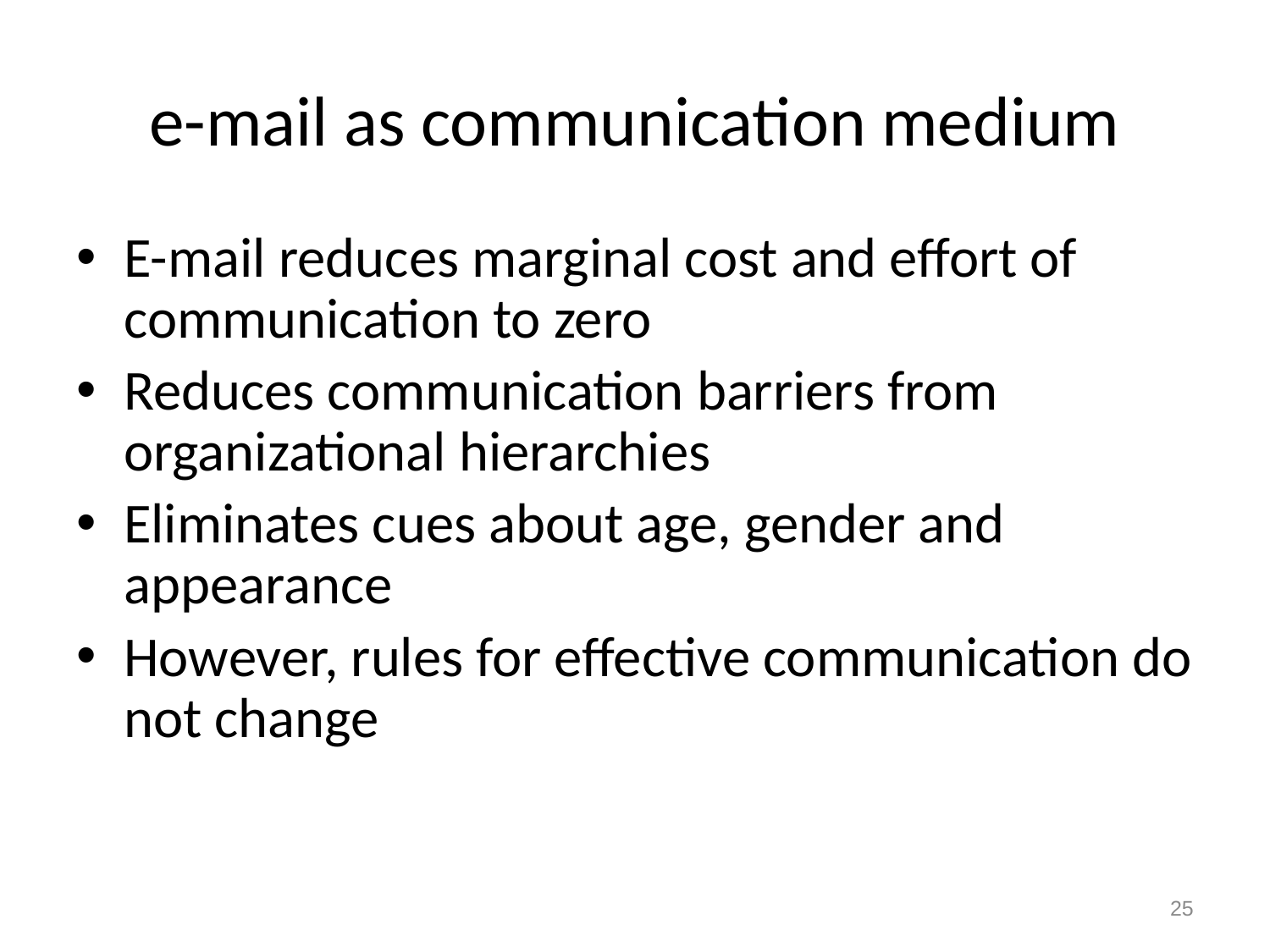

# e-mail as communication medium
E-mail reduces marginal cost and effort of communication to zero
Reduces communication barriers from organizational hierarchies
Eliminates cues about age, gender and appearance
However, rules for effective communication do not change
25